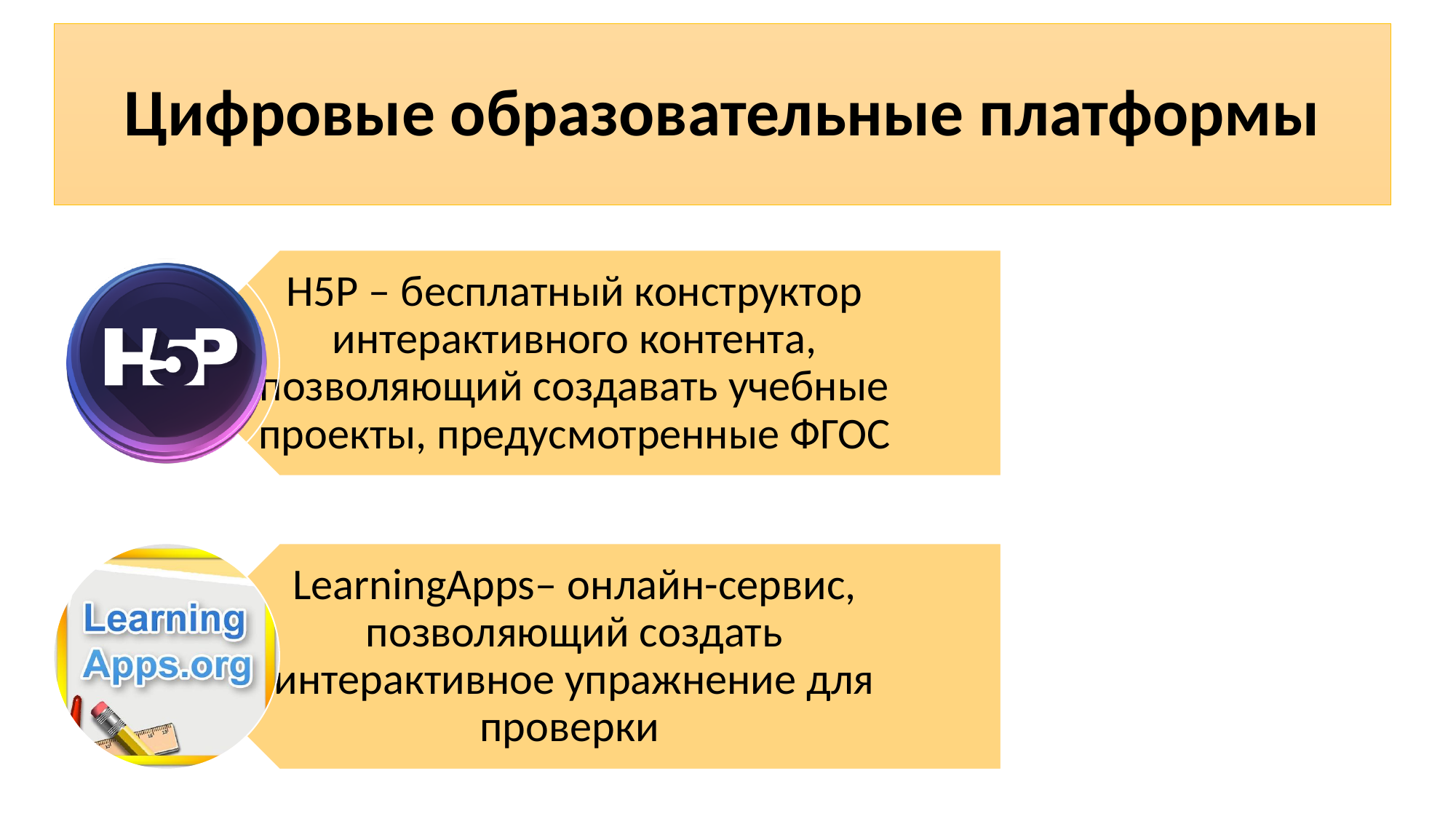

# Цифровые образовательные платформы
H5P – бесплатный конструктор интерактивного контента, позволяющий создавать учебные проекты, предусмотренные ФГОС
LearningApps– онлайн-сервис, позволяющий создать интерактивное упражнение для проверки